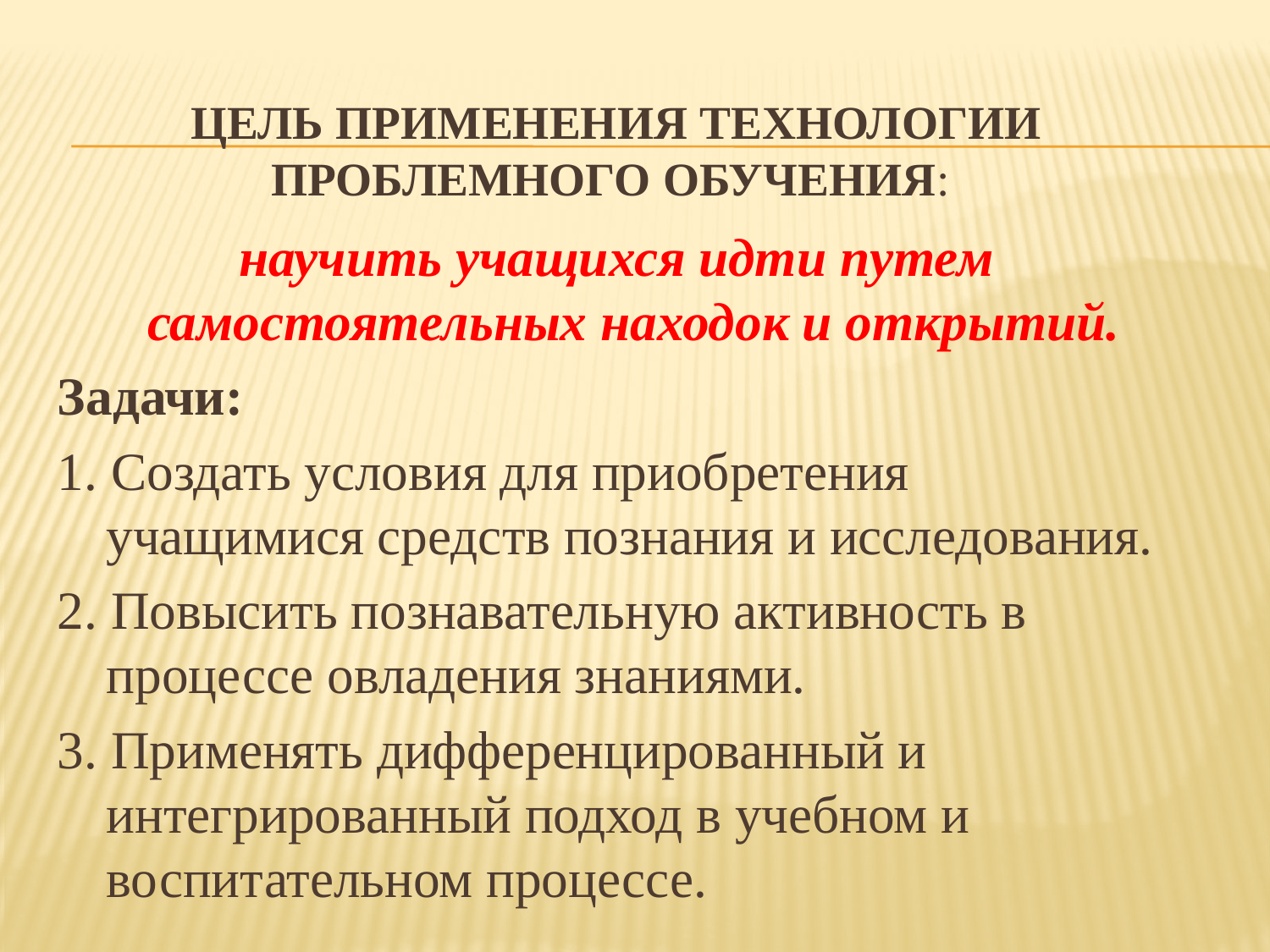

# Цель применения технологии проблемного обучения:
научить учащихся идти путем самостоятельных находок и открытий.
Задачи:
1. Создать условия для приобретения учащимися средств познания и исследования.
2. Повысить познавательную активность в процессе овладения знаниями.
3. Применять дифференцированный и интегрированный подход в учебном и воспитательном процессе.